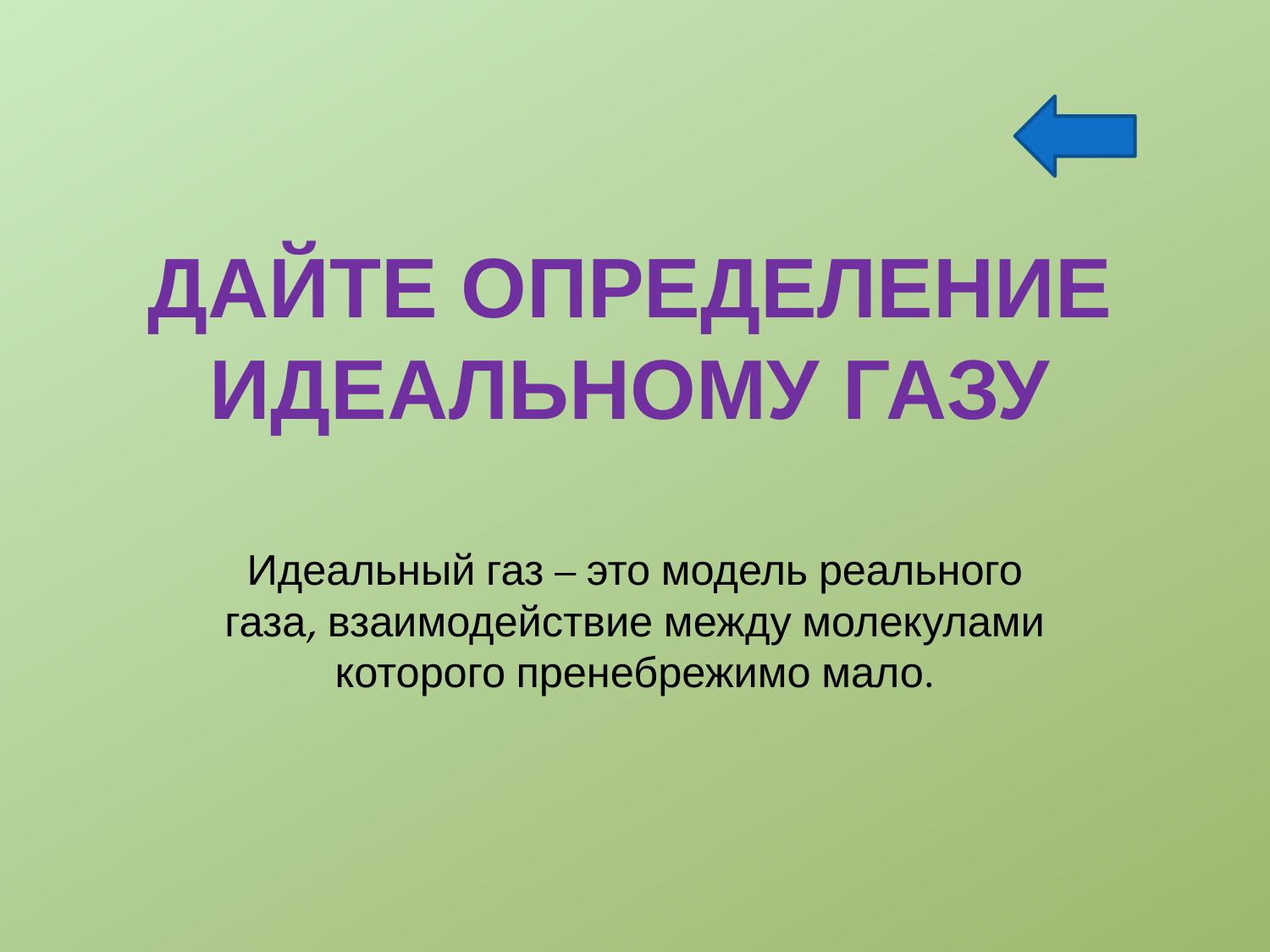

# Дайте определение идеальному газу
Идеальный газ – это модель реального газа, взаимодействие между молекулами которого пренебрежимо мало.